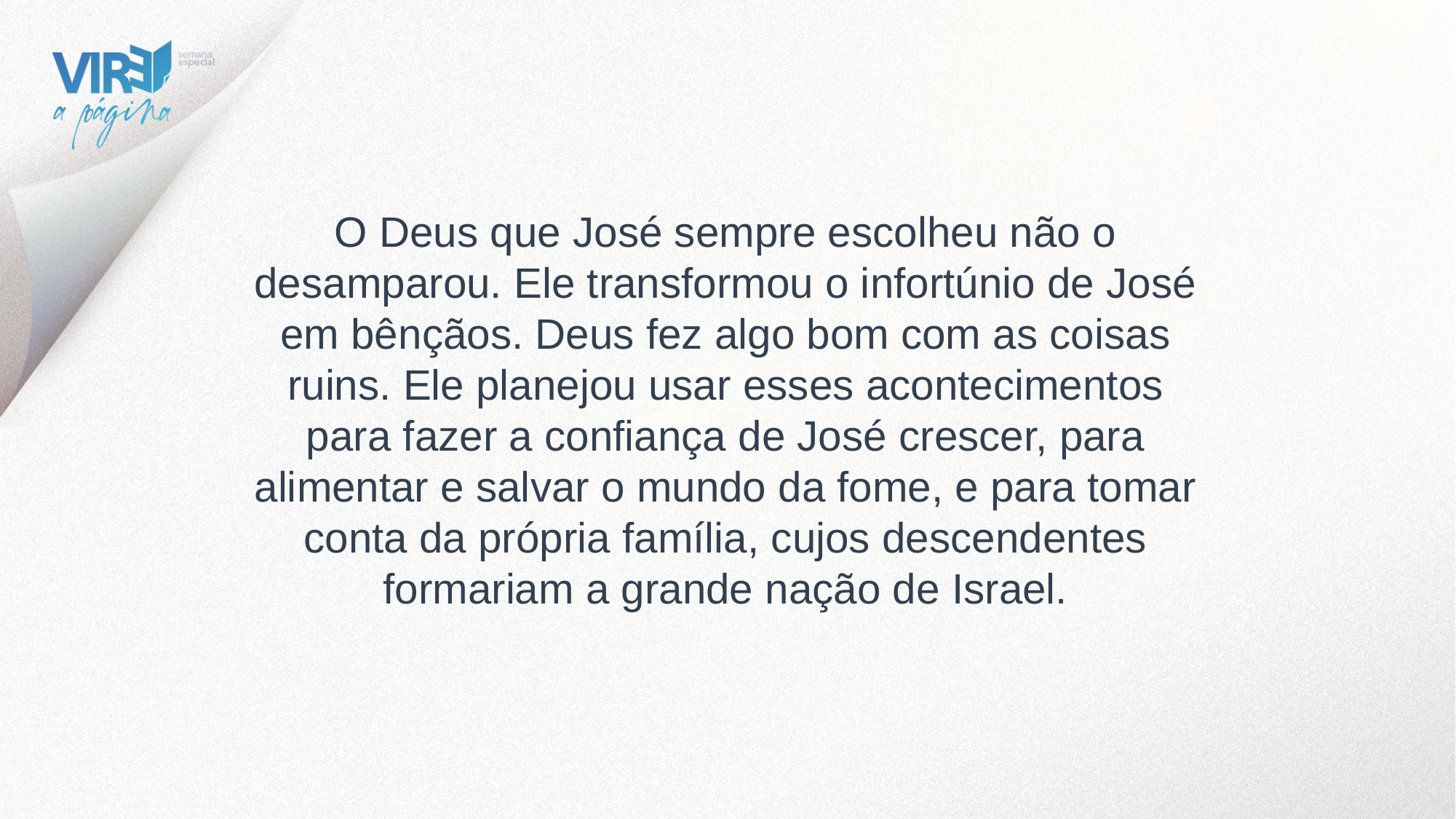

O Deus que José sempre escolheu não o desamparou. Ele transformou o infortúnio de José em bênçãos. Deus fez algo bom com as coisas ruins. Ele planejou usar esses acontecimentos para fazer a confiança de José crescer, para alimentar e salvar o mundo da fome, e para tomar conta da própria família, cujos descendentes formariam a grande nação de Israel.